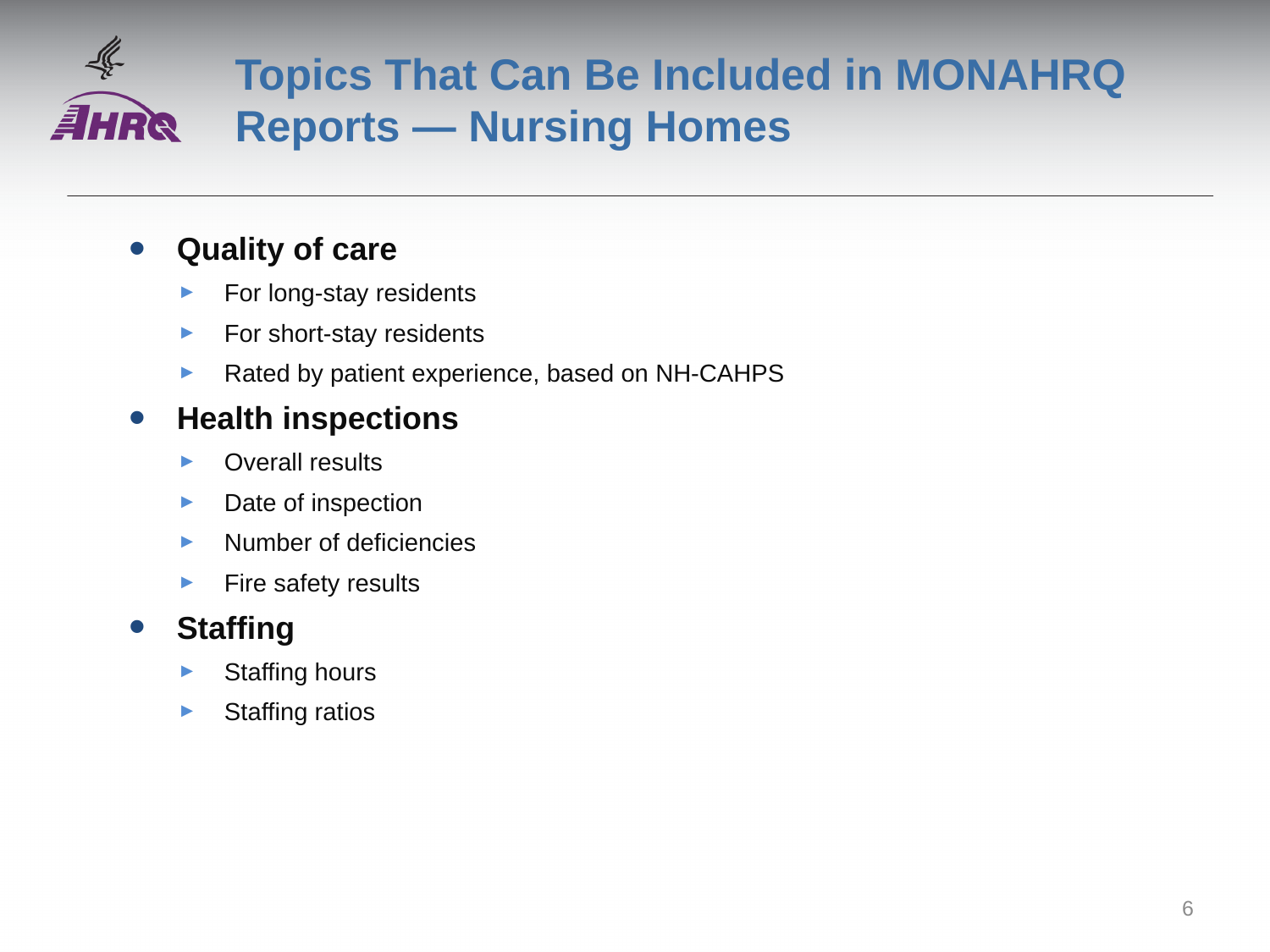

# Topics That Can Be Included in MONAHRQ Reports — Nursing Homes
Quality of care
For long-stay residents
For short-stay residents
Rated by patient experience, based on NH-CAHPS
Health inspections
Overall results
Date of inspection
Number of deficiencies
Fire safety results
Staffing
Staffing hours
Staffing ratios
6